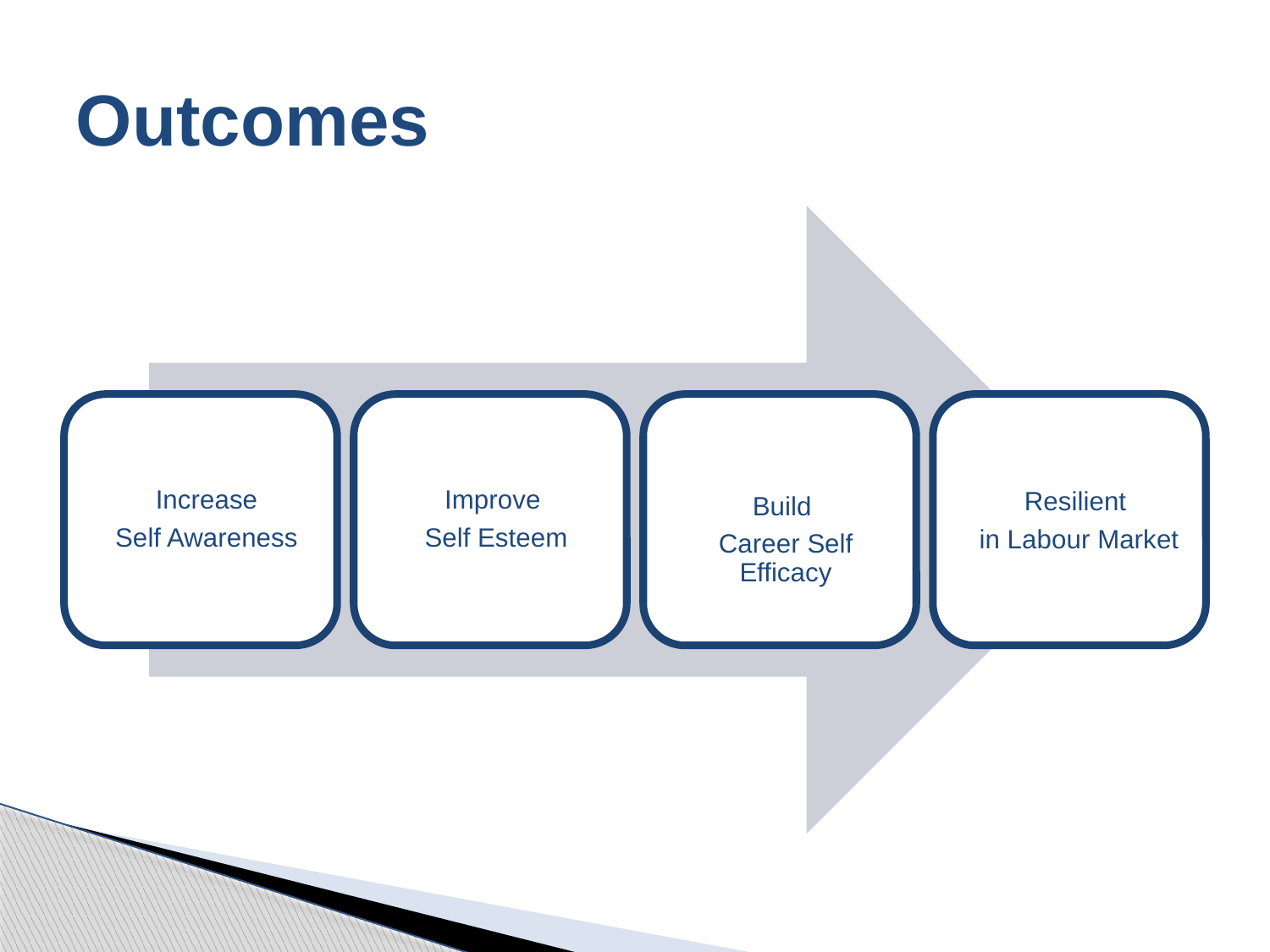

# Outcomes
Increase
Self Awareness
Improve
Self Esteem

Build
Career Self Efficacy

Resilient
 in Labour Market